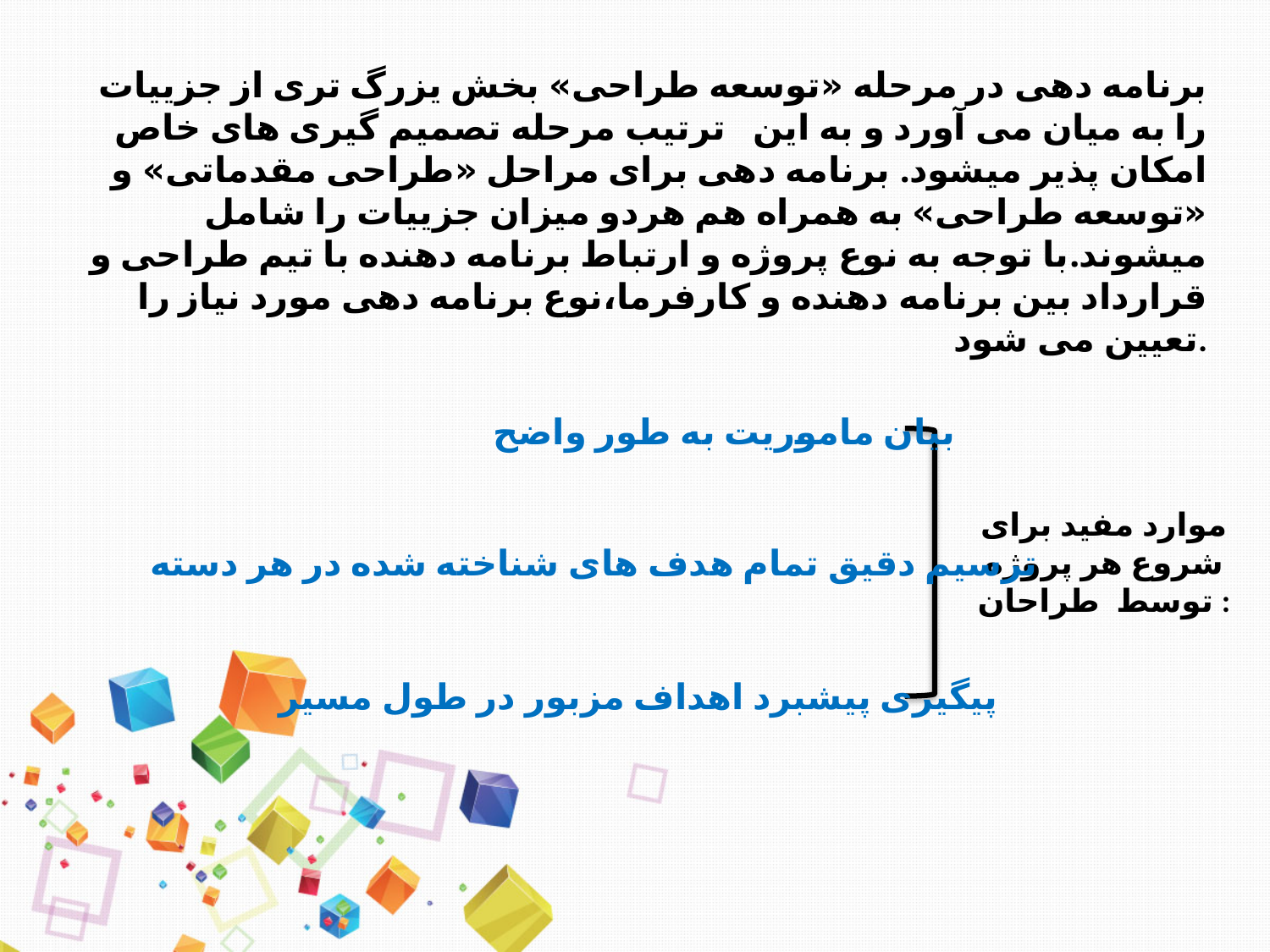

برنامه دهی در مرحله «توسعه طراحی» بخش یزرگ تری از جزییات را به میان می آورد و به این   ترتیب مرحله تصمیم گیری های خاص امکان پذیر میشود. برنامه دهی برای مراحل «طراحی مقدماتی» و «توسعه طراحی» به همراه هم هردو میزان جزییات را شامل میشوند.با توجه به نوع پروژه و ارتباط برنامه دهنده با تیم طراحی و قرارداد بین برنامه دهنده و کارفرما،نوع برنامه دهی مورد نیاز را تعیین می شود.
بیان ماموریت به طور واضح

موارد مفید برای شروع هر پروژه توسط  طراحان :
ترسیم دقیق تمام هدف های شناخته شده در هر دسته
پیگیری پیشبرد اهداف مزبور در طول مسیر